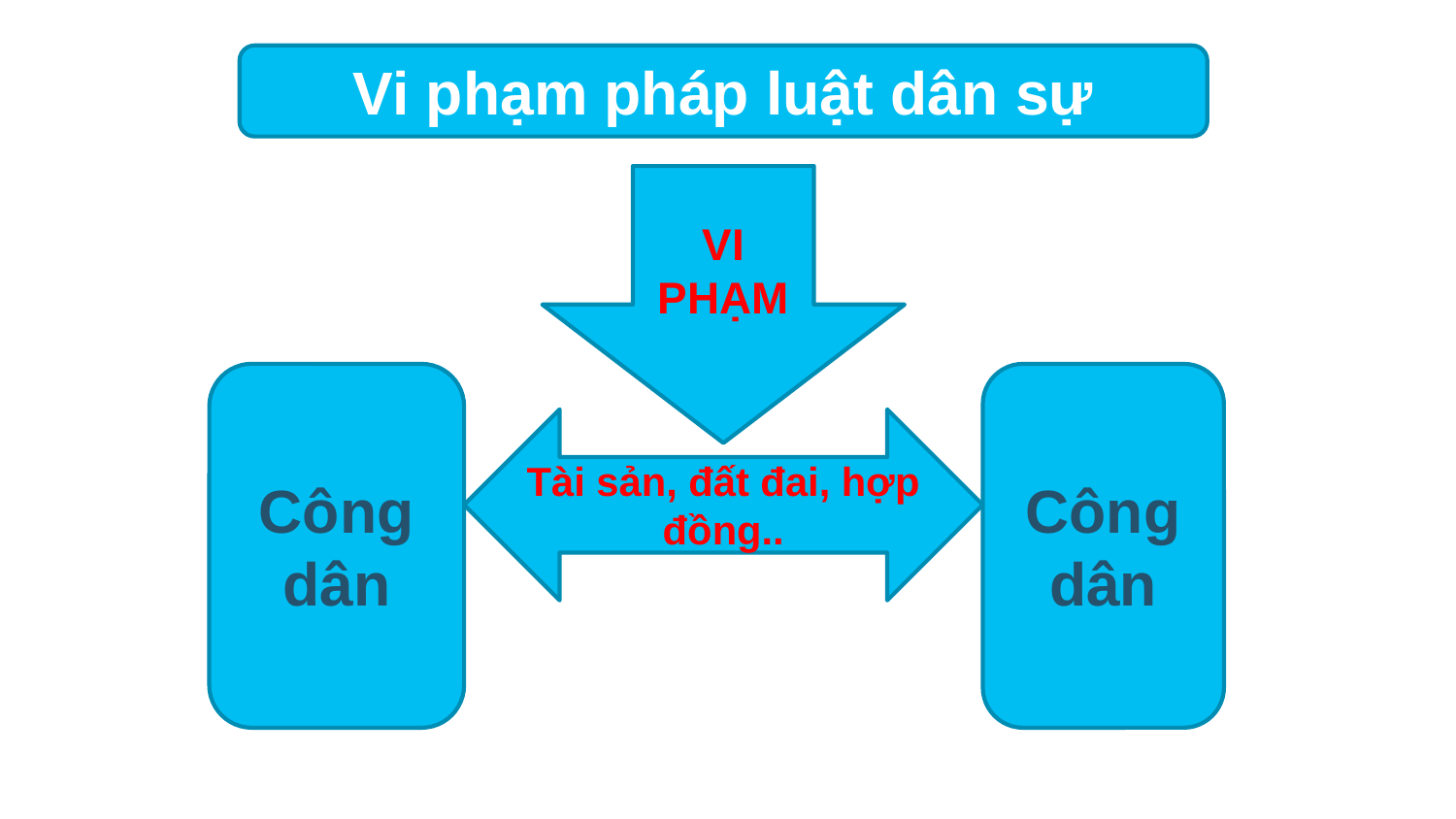

Vi phạm pháp luật dân sự
VI PHẠM
Công dân
Công dân
Tài sản, đất đai, hợp đồng..